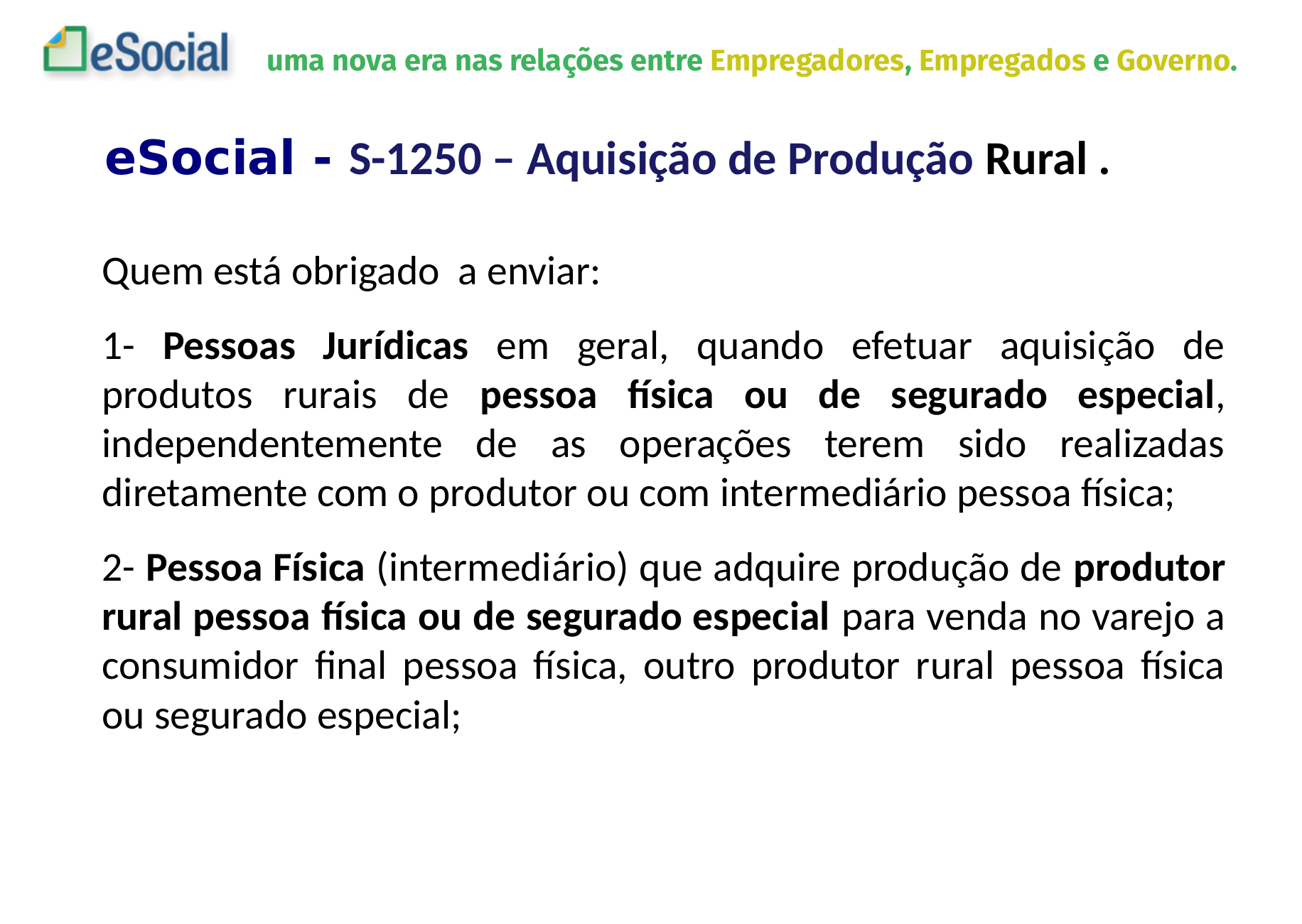

eSocial - S-1250 – Aquisição de Produção Rural .

Quem está obrigado  a enviar:
1- Pessoas Jurídicas em geral, quando efetuar aquisição de produtos rurais de pessoa física ou de segurado especial, independentemente de as operações terem sido realizadas diretamente com o produtor ou com intermediário pessoa física;
2- Pessoa Física (intermediário) que adquire produção de produtor rural pessoa física ou de segurado especial para venda no varejo a consumidor final pessoa física, outro produtor rural pessoa física ou segurado especial;